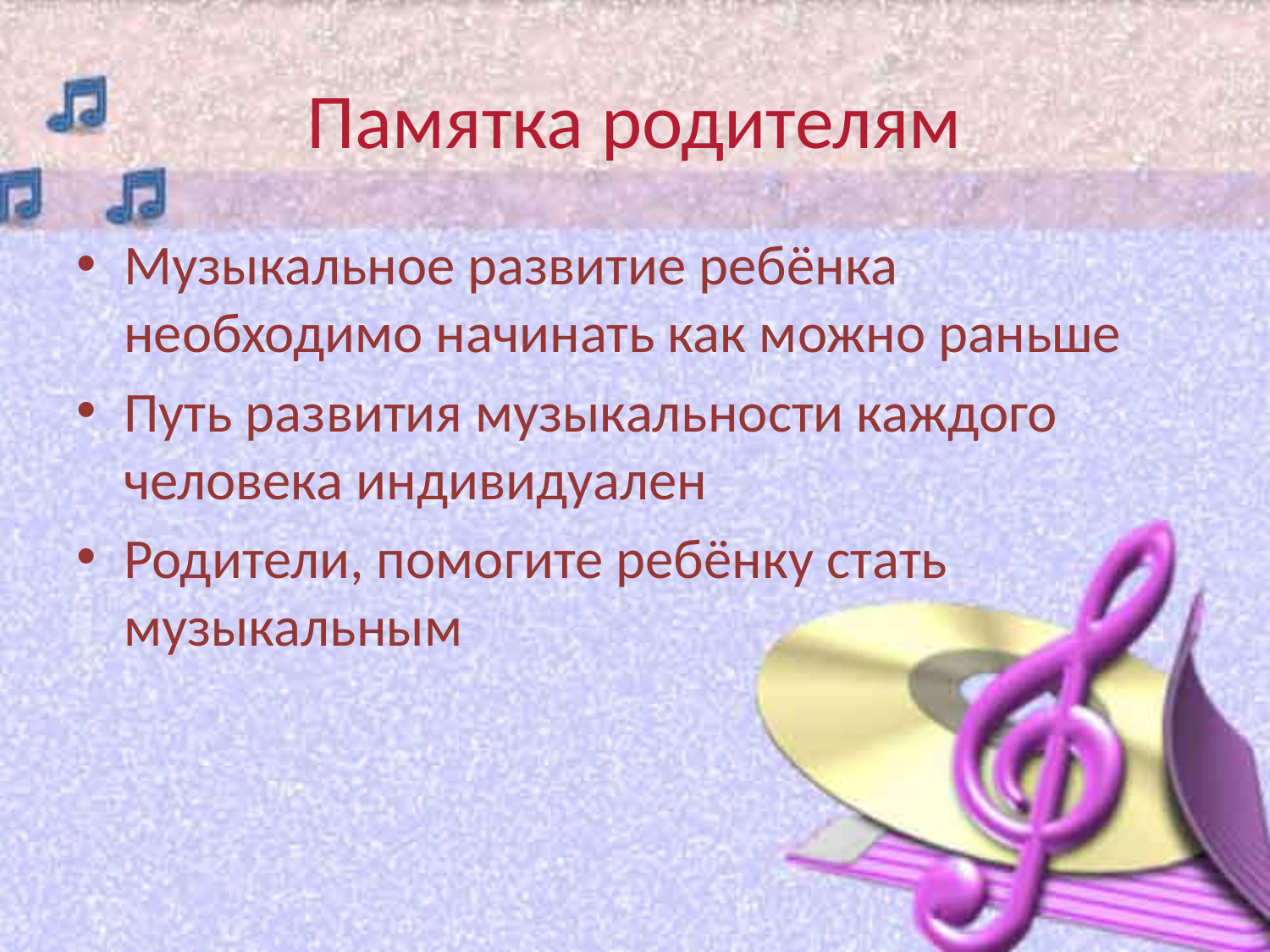

# Памятка родителям
Музыкальное развитие ребёнка необходимо начинать как можно раньше
Путь развития музыкальности каждого человека индивидуален
Родители, помогите ребёнку стать музыкальным